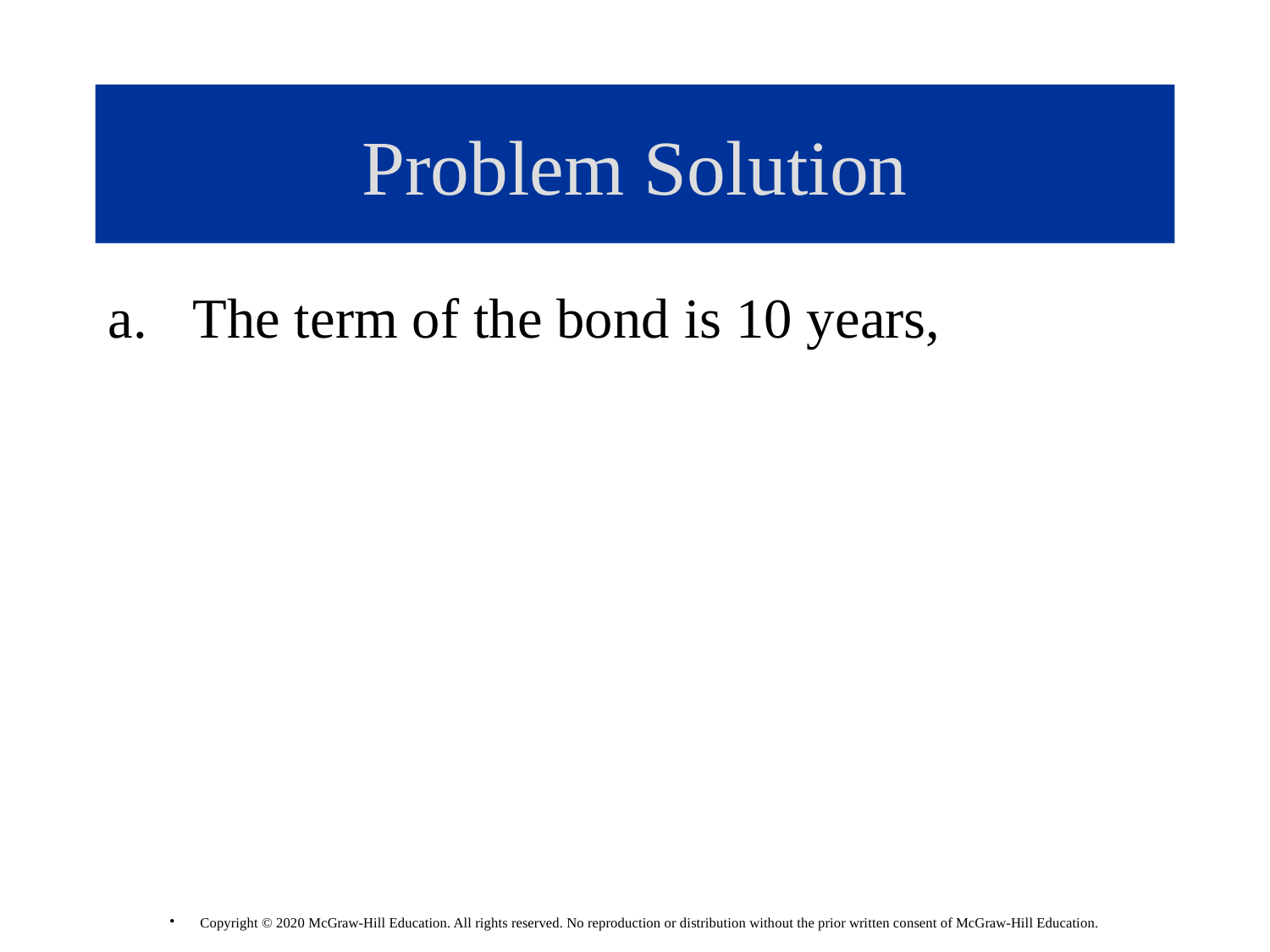

# Problem Solution
The term of the bond is 10 years,